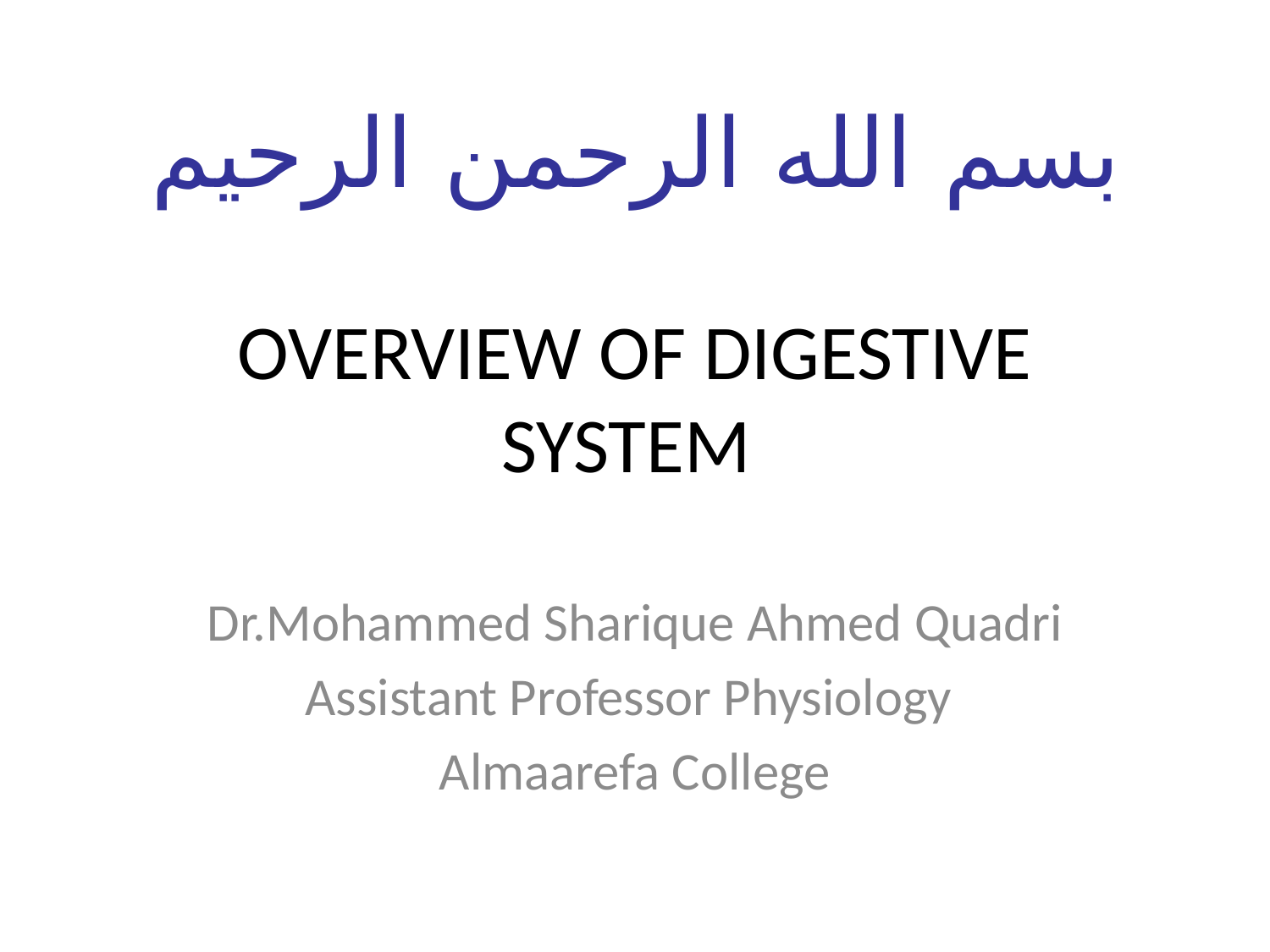

بسم الله الرحمن الرحيم
# OVERVIEW OF DIGESTIVE SYSTEM
Dr.Mohammed Sharique Ahmed Quadri
Assistant Professor Physiology
Almaarefa College